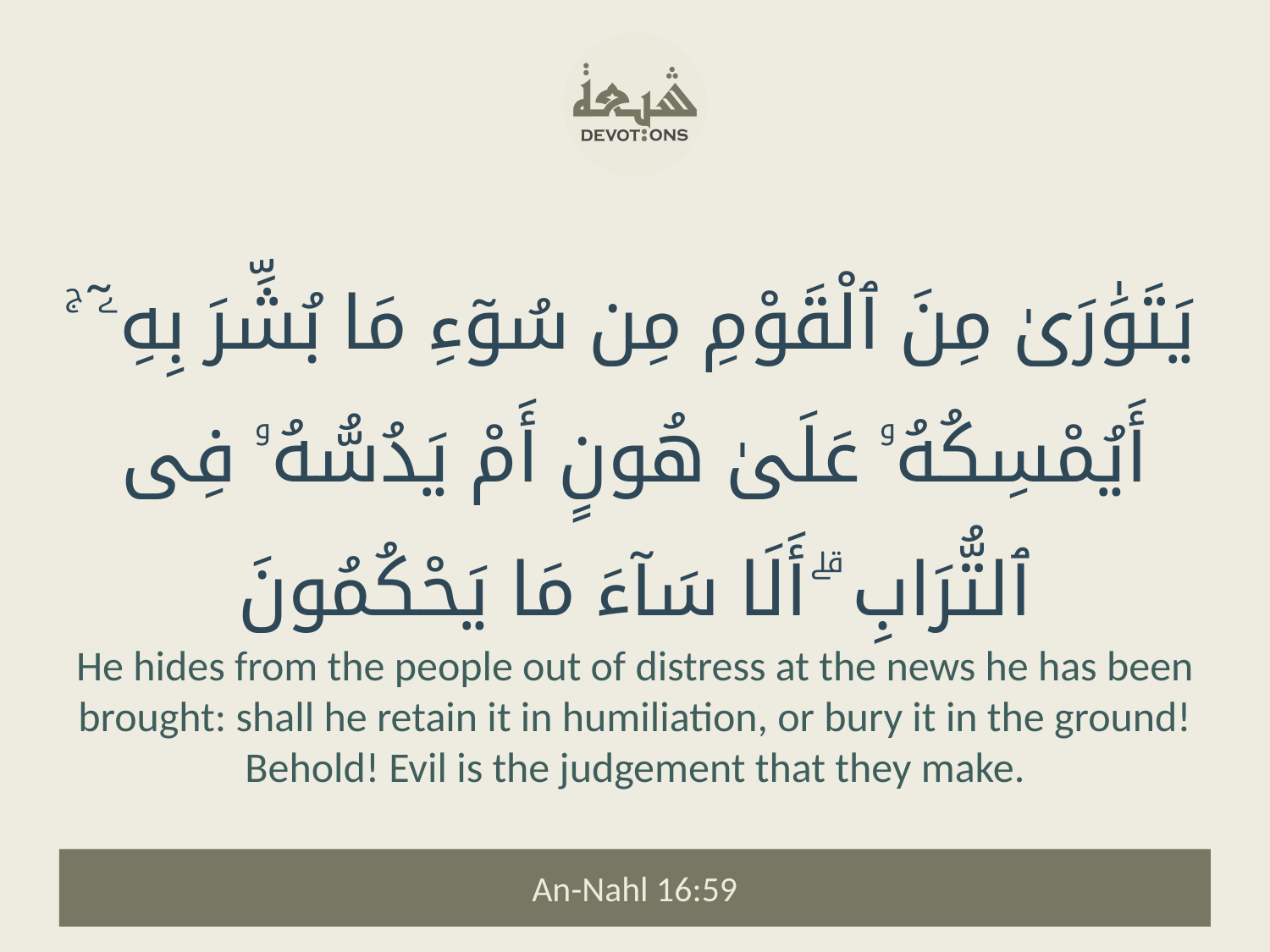

يَتَوَٰرَىٰ مِنَ ٱلْقَوْمِ مِن سُوٓءِ مَا بُشِّرَ بِهِۦٓ ۚ أَيُمْسِكُهُۥ عَلَىٰ هُونٍ أَمْ يَدُسُّهُۥ فِى ٱلتُّرَابِ ۗ أَلَا سَآءَ مَا يَحْكُمُونَ
He hides from the people out of distress at the news he has been brought: shall he retain it in humiliation, or bury it in the ground! Behold! Evil is the judgement that they make.
An-Nahl 16:59